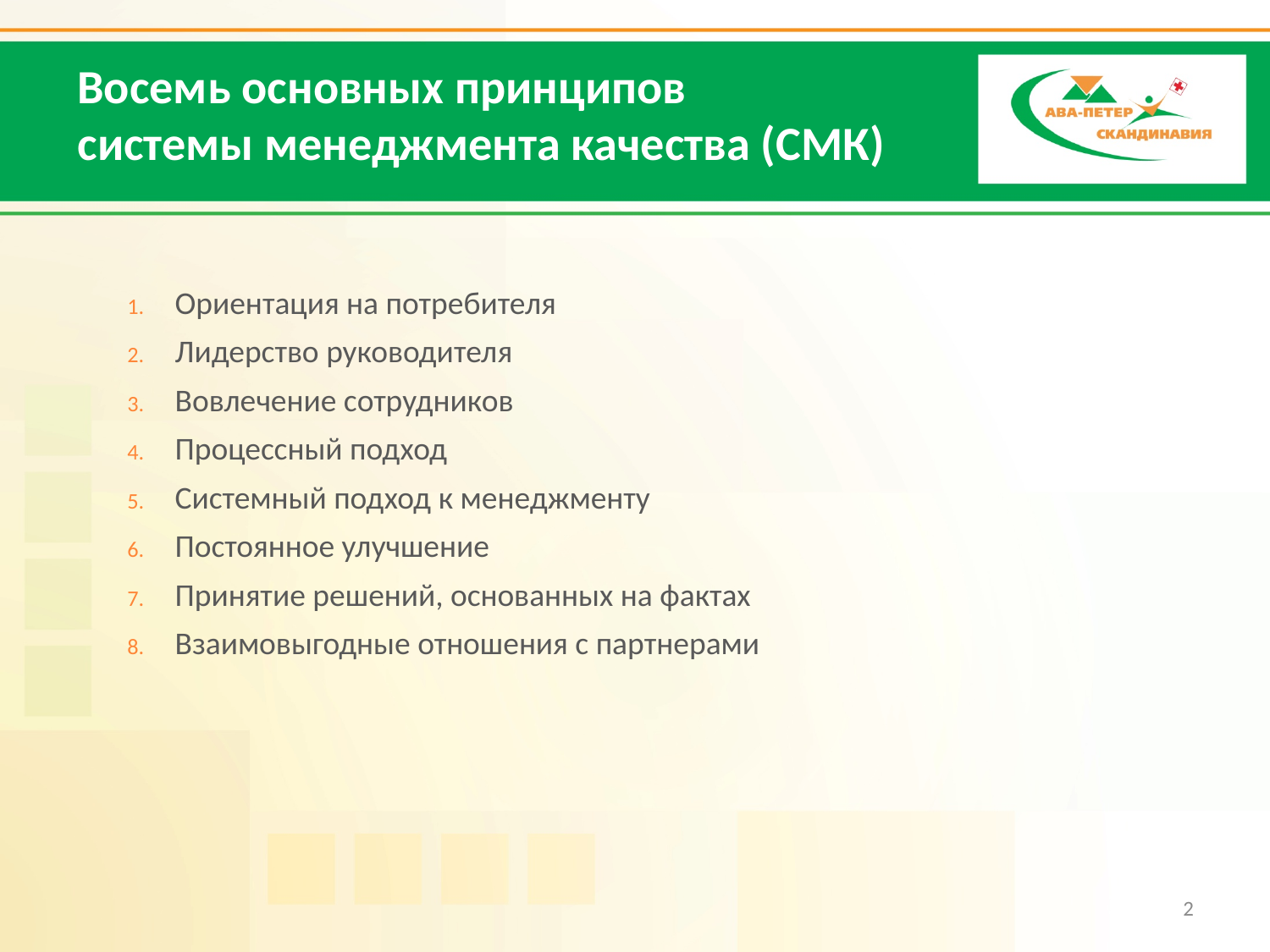

Восемь основных принципов
системы менеджмента качества (СМК)
Ориентация на потребителя
Лидерство руководителя
Вовлечение сотрудников
Процессный подход
Системный подход к менеджменту
Постоянное улучшение
Принятие решений, основанных на фактах
Взаимовыгодные отношения с партнерами
2